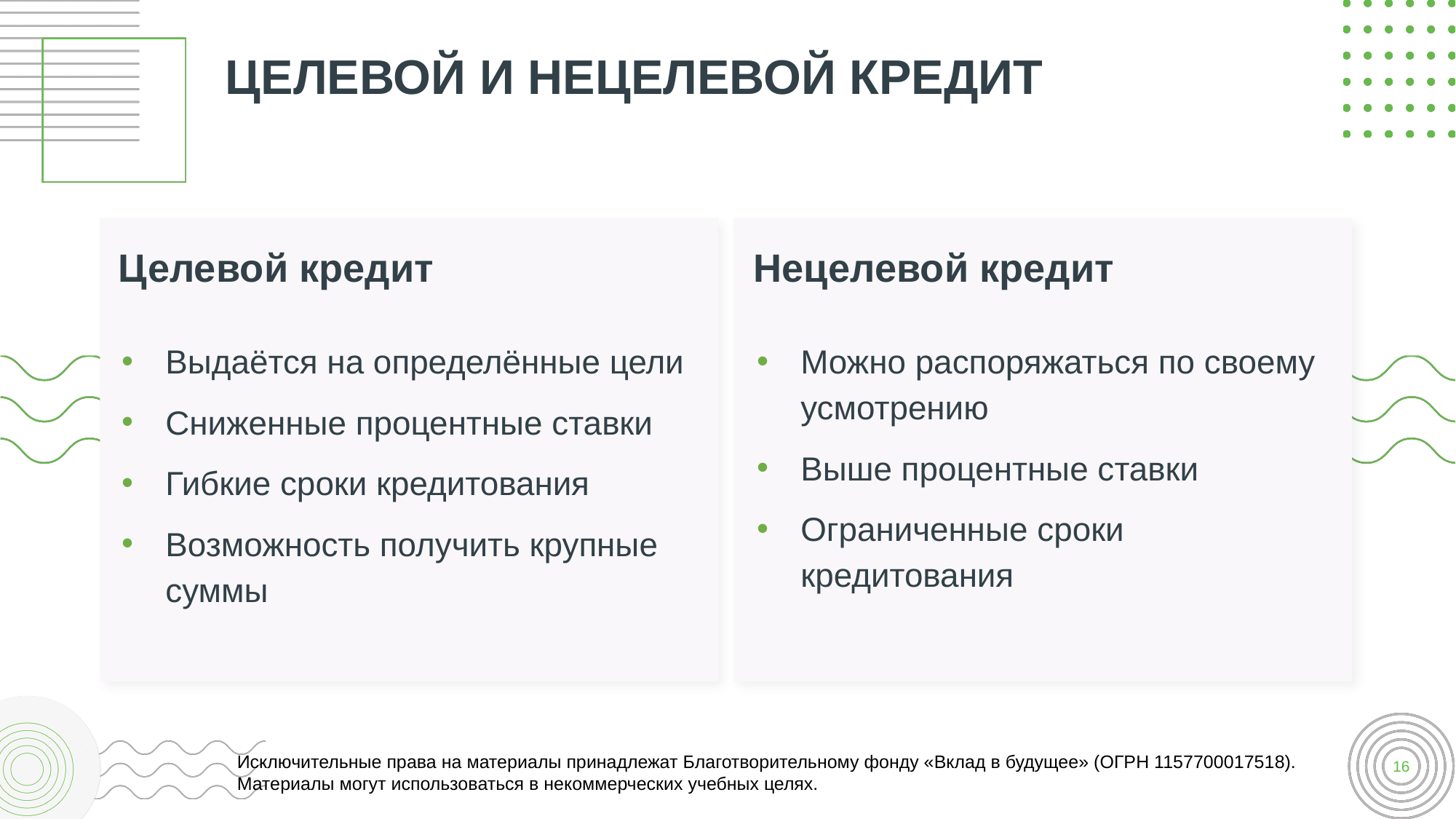

# ЦЕЛЕВОЙ И НЕЦЕЛЕВОЙ КРЕДИТ
Целевой кредит
Нецелевой кредит
Выдаётся на определённые цели
Сниженные процентные ставки
Гибкие сроки кредитования
Возможность получить крупные суммы
Можно распоряжаться по своему усмотрению
Выше процентные ставки
Ограниченные сроки кредитования
16
Исключительные права на материалы принадлежат Благотворительному фонду «Вклад в будущее» (ОГРН 1157700017518).
Материалы могут использоваться в некоммерческих учебных целях.